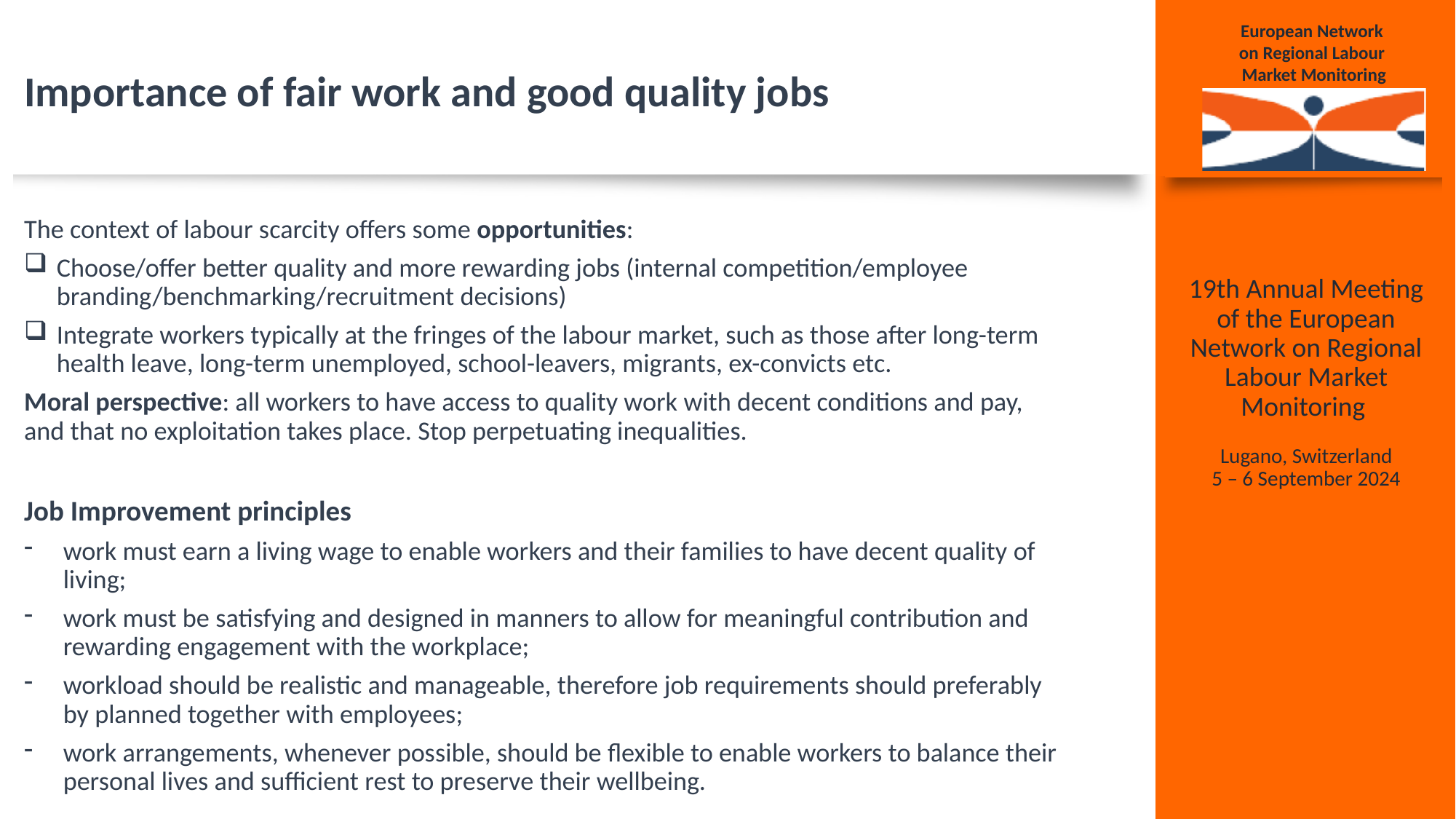

# Importance of fair work and good quality jobs
The context of labour scarcity offers some opportunities:
Choose/offer better quality and more rewarding jobs (internal competition/employee branding/benchmarking/recruitment decisions)
Integrate workers typically at the fringes of the labour market, such as those after long-term health leave, long-term unemployed, school-leavers, migrants, ex-convicts etc.
Moral perspective: all workers to have access to quality work with decent conditions and pay, and that no exploitation takes place. Stop perpetuating inequalities.

Job Improvement principles
work must earn a living wage to enable workers and their families to have decent quality of living;
work must be satisfying and designed in manners to allow for meaningful contribution and rewarding engagement with the workplace;
workload should be realistic and manageable, therefore job requirements should preferably by planned together with employees;
work arrangements, whenever possible, should be flexible to enable workers to balance their personal lives and sufficient rest to preserve their wellbeing.